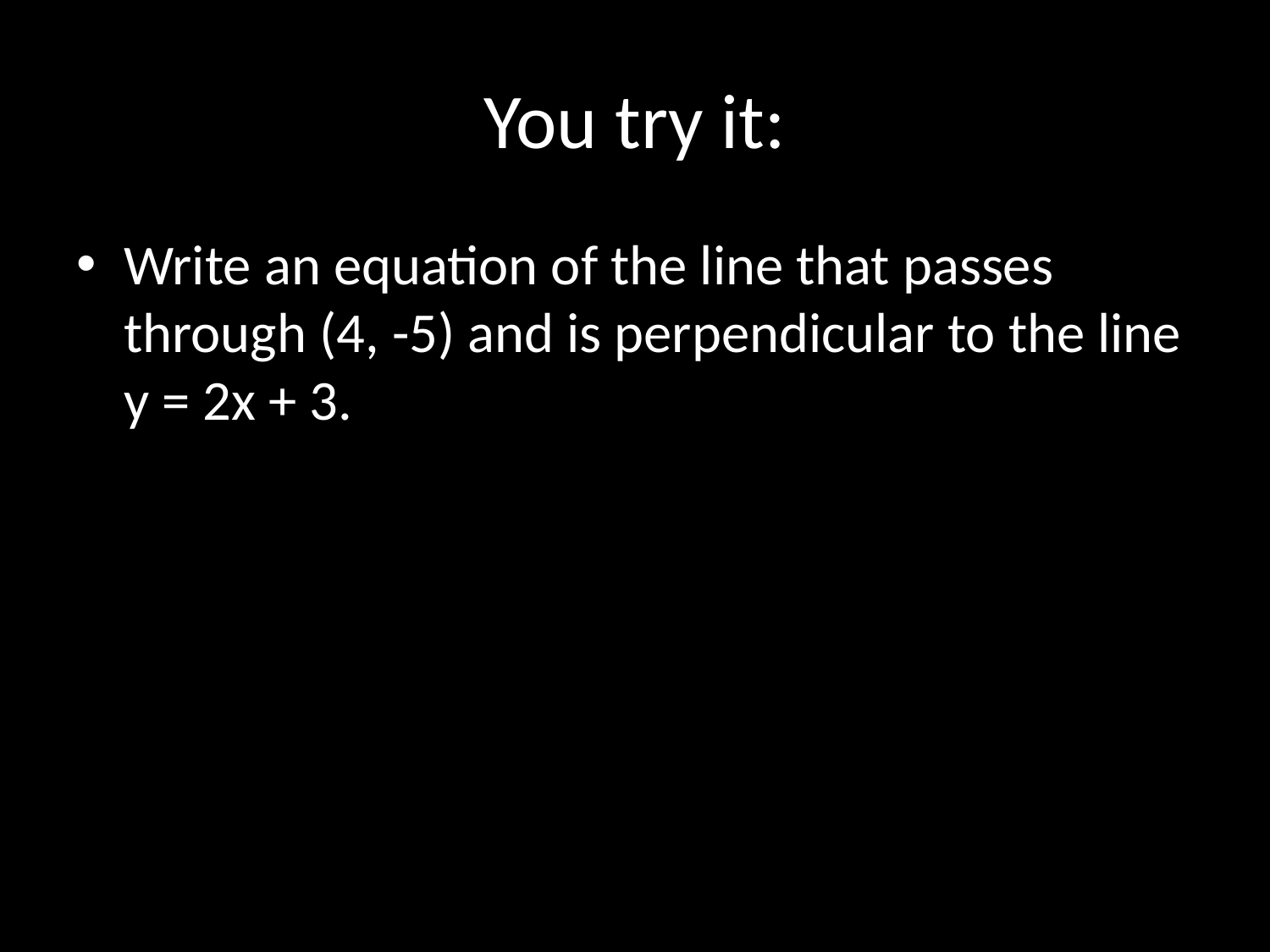

# You try it:
Write an equation of the line that passes through (4, -5) and is perpendicular to the line y = 2x + 3.